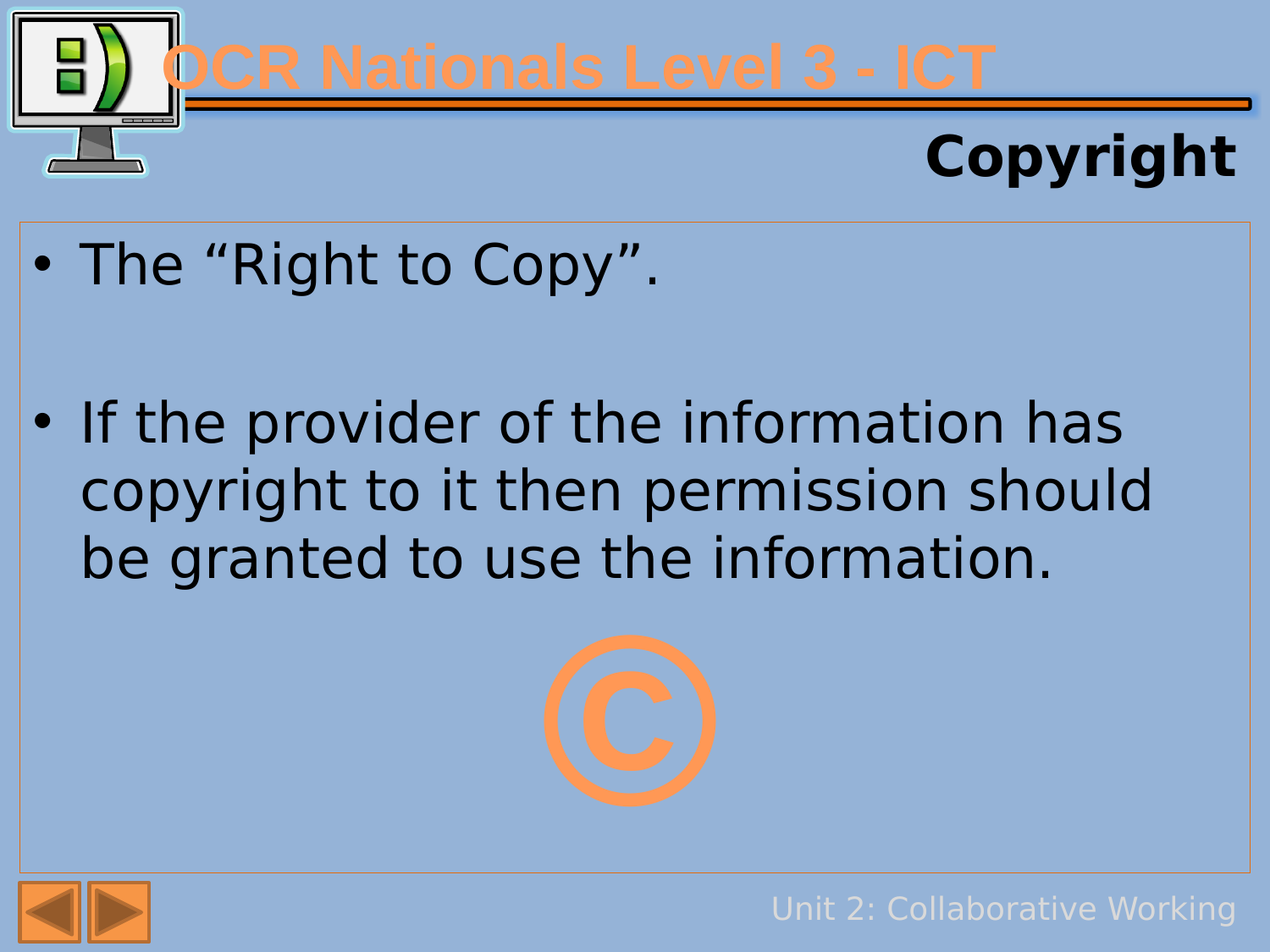

# Copyright
The “Right to Copy”.

If the provider of the information has copyright to it then permission should be granted to use the information.
©